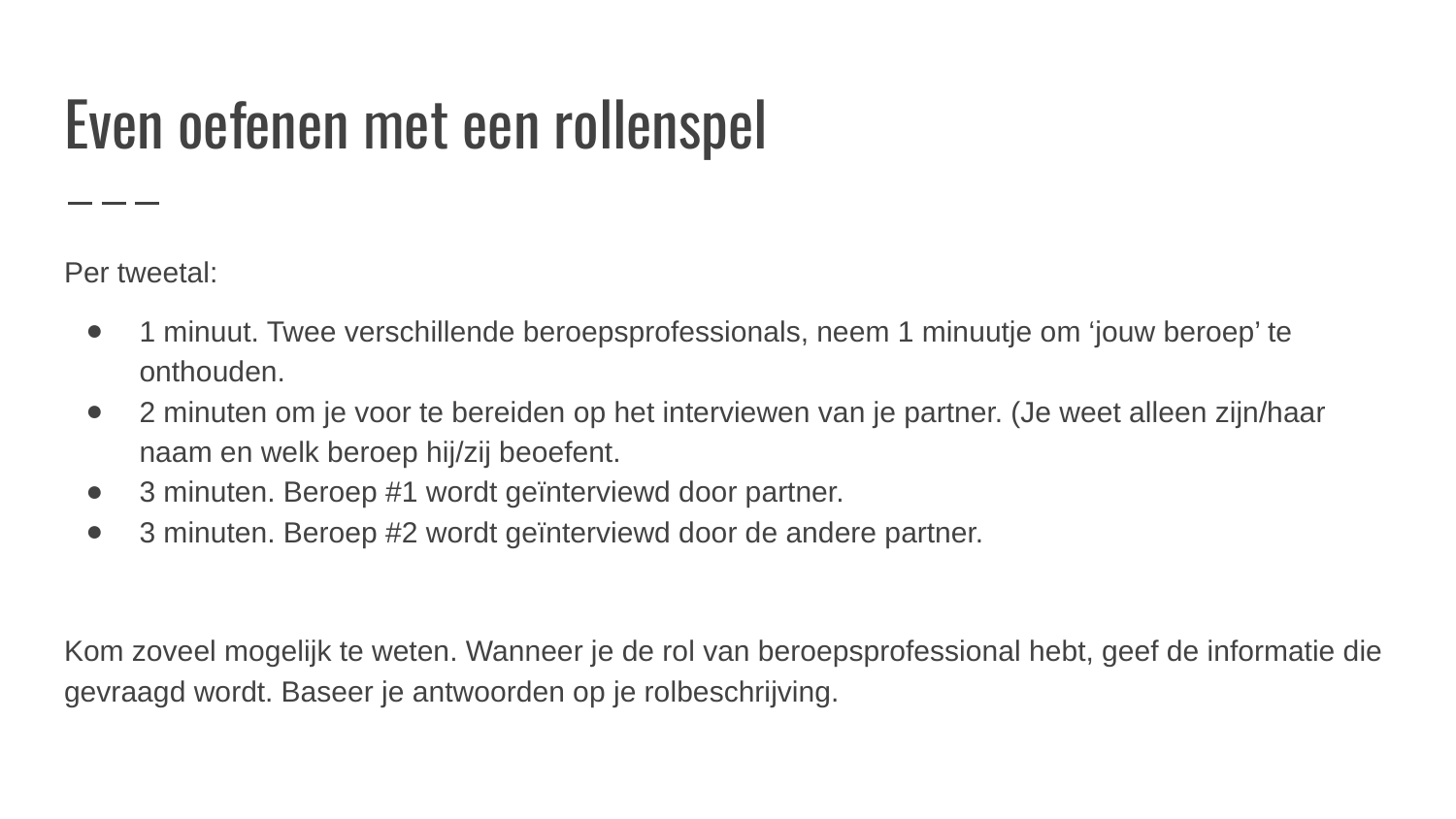

# Even oefenen met een rollenspel
Per tweetal:
1 minuut. Twee verschillende beroepsprofessionals, neem 1 minuutje om ‘jouw beroep’ te onthouden.
2 minuten om je voor te bereiden op het interviewen van je partner. (Je weet alleen zijn/haar naam en welk beroep hij/zij beoefent.
3 minuten. Beroep #1 wordt geïnterviewd door partner.
3 minuten. Beroep #2 wordt geïnterviewd door de andere partner.

Kom zoveel mogelijk te weten. Wanneer je de rol van beroepsprofessional hebt, geef de informatie die gevraagd wordt. Baseer je antwoorden op je rolbeschrijving.